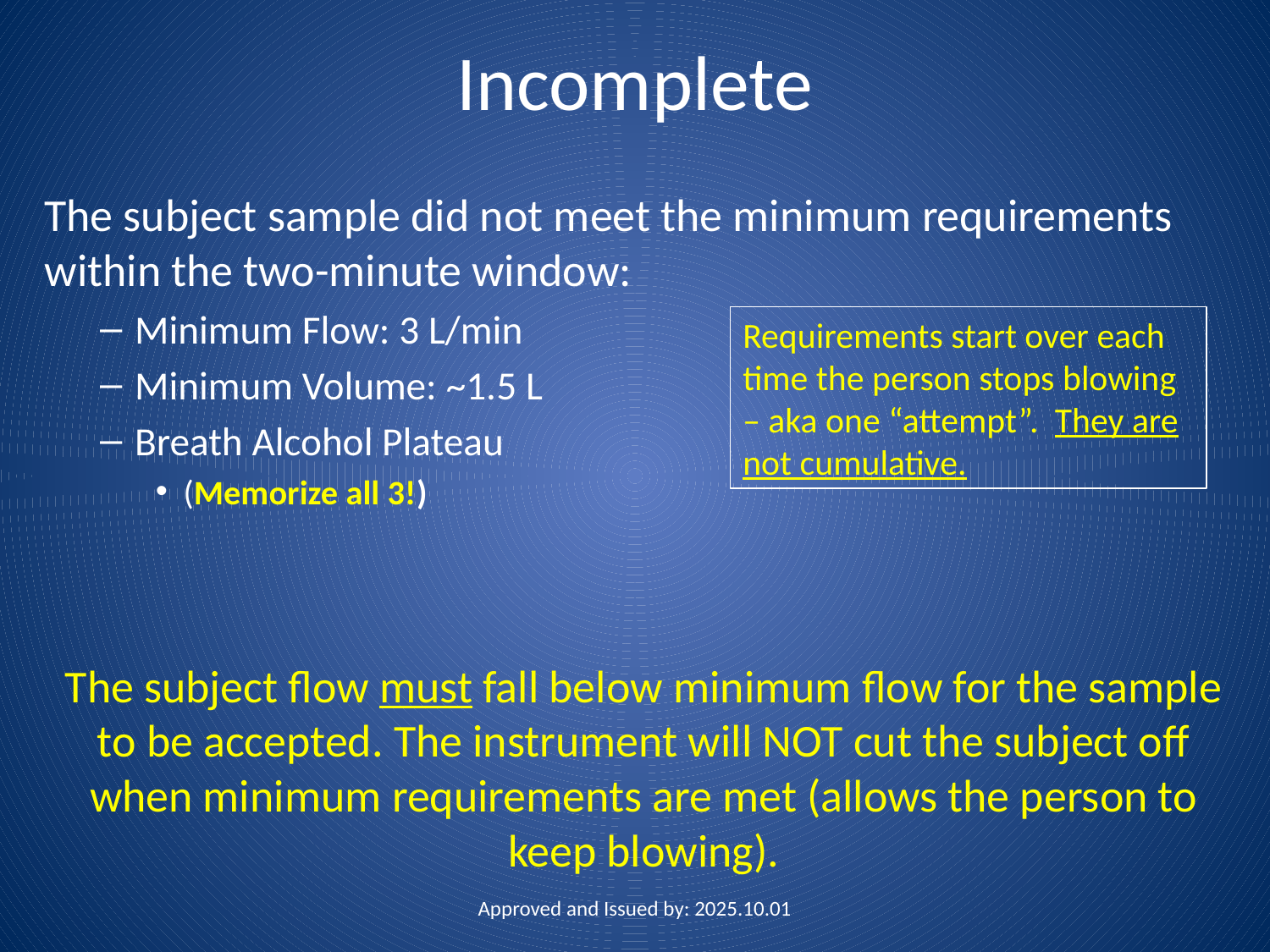

# Incomplete
The subject sample did not meet the minimum requirements within the two-minute window:
Minimum Flow: 3 L/min
Minimum Volume: ~1.5 L
Breath Alcohol Plateau
(Memorize all 3!)

The subject flow must fall below minimum flow for the sample to be accepted. The instrument will NOT cut the subject off when minimum requirements are met (allows the person to keep blowing).
Requirements start over each time the person stops blowing – aka one “attempt”.  They are not cumulative.
Approved and Issued by: 2025.10.01